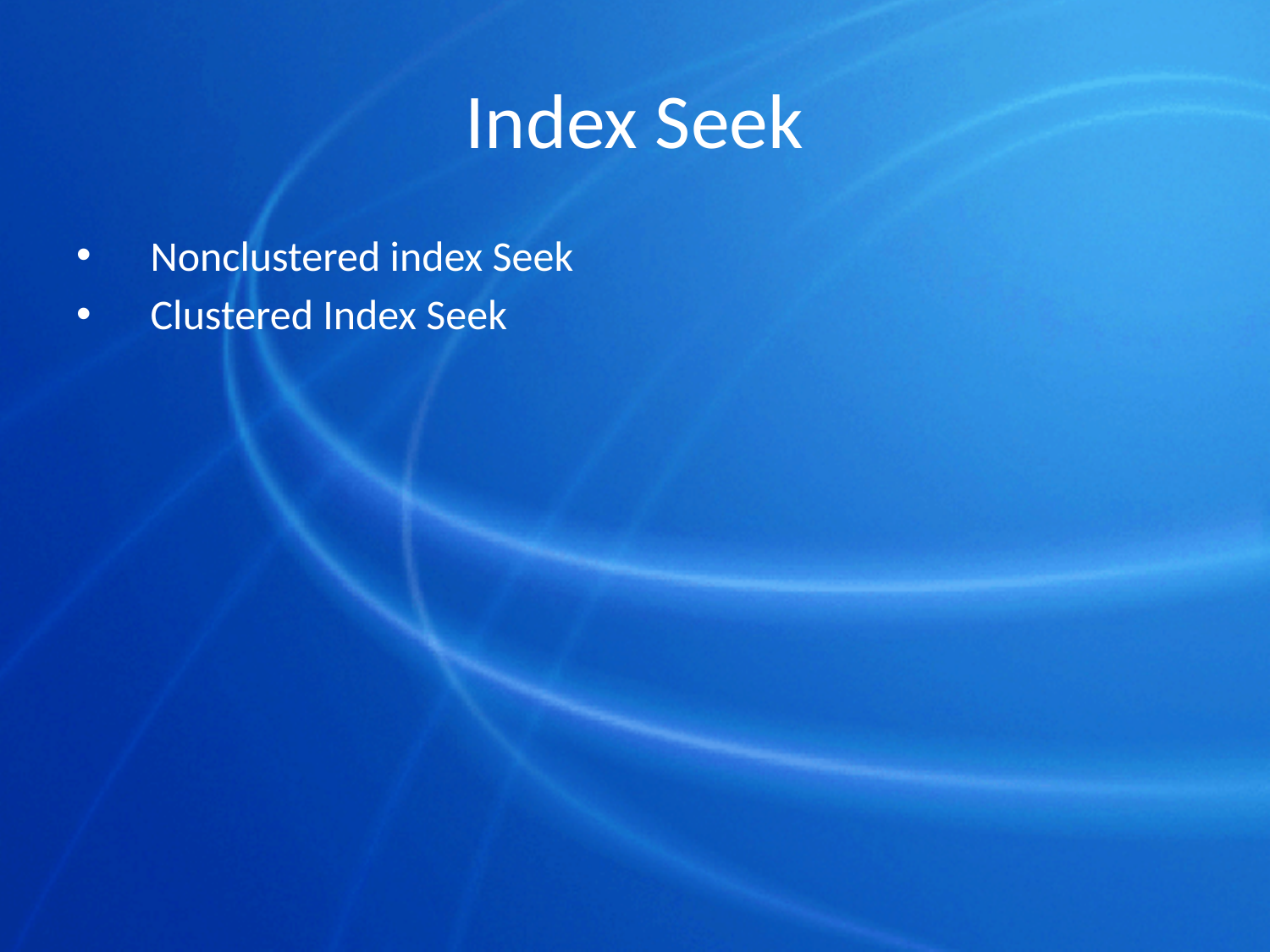

# Index Seek
Nonclustered index Seek
Clustered Index Seek